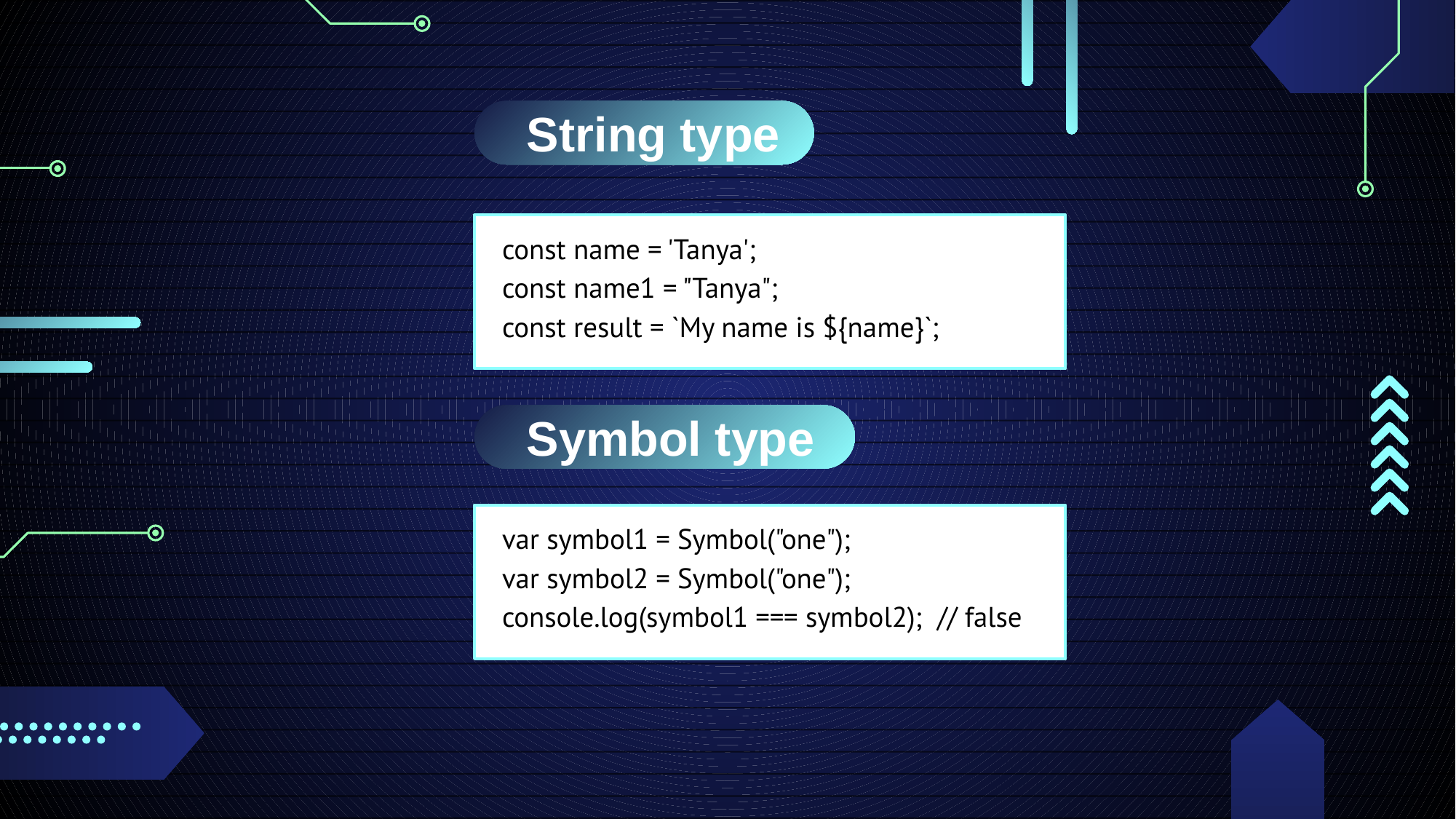

String type
const name = 'Tanya';
const name1 = "Tanya";
const result = `My name is ${name}`;

Symbol type
var symbol1 = Symbol("one");
var symbol2 = Symbol("one");
console.log(symbol1 === symbol2);  // false